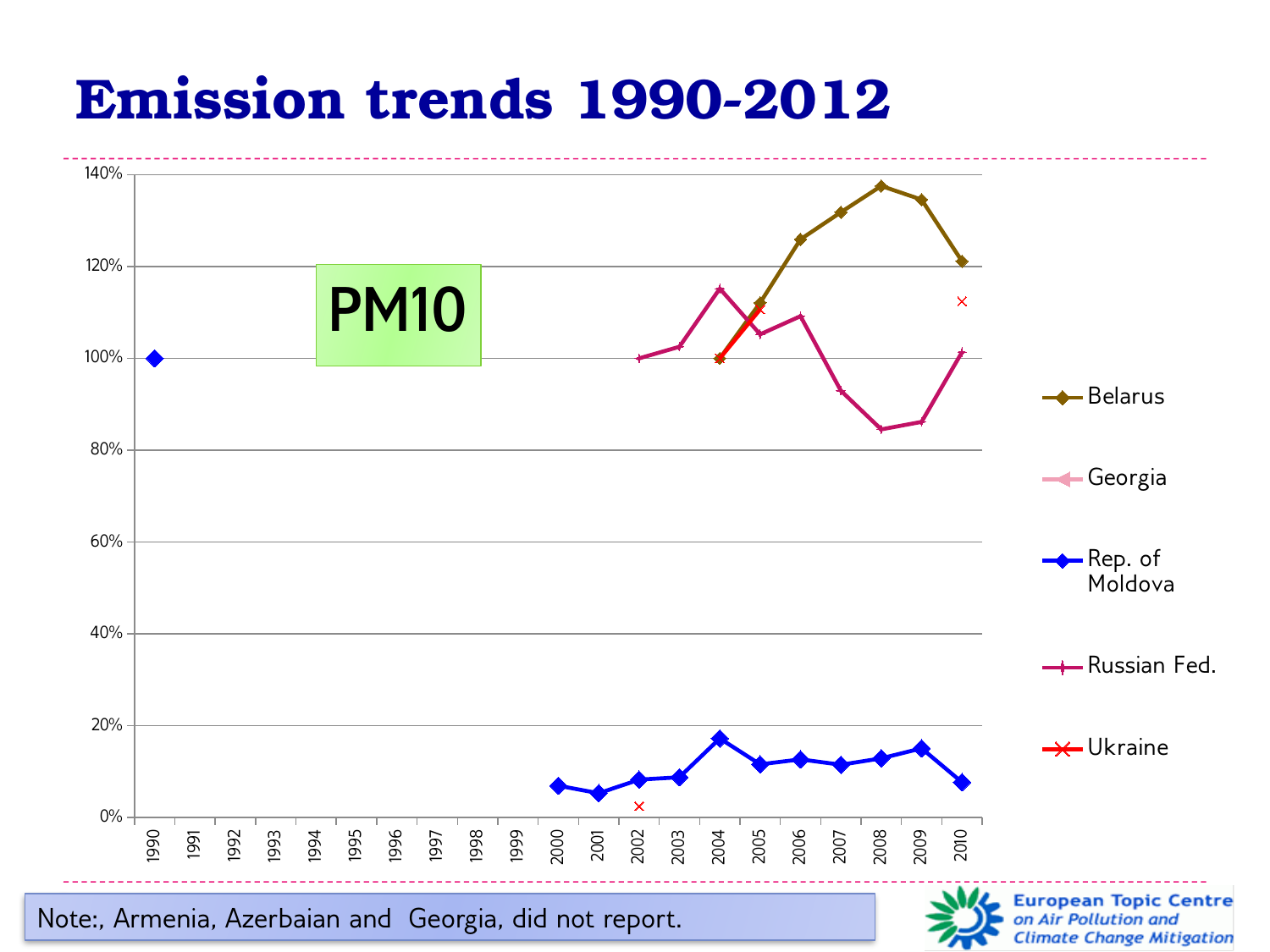

# Emission trends 1990-2012

### Chart: PM10

| Category | Bosnia & Herzegovina | FYR of Macedonia | Armenia | Azerbaian | Belarus | Georgia | Kazakhstan | Kyrgyzstan | Rep. of Moldova | Russian Fed. | Ukraine |
|---|---|---|---|---|---|---|---|---|---|---|---|
| 1990 | None | None | None | None | None | None | None | None | 1.0 | None | None |
| 1991 | None | None | None | None | None | None | None | None | None | None | None |
| 1992 | None | None | None | None | None | None | None | None | None | None | None |
| 1993 | None | None | None | None | None | None | None | None | None | None | None |
| 1994 | None | None | None | None | None | None | None | None | None | None | None |
| 1995 | None | None | None | None | None | None | None | None | None | None | None |
| 1996 | None | None | None | None | None | None | None | None | None | None | None |
| 1997 | None | None | None | None | None | None | None | None | None | None | None |
| 1998 | None | None | None | None | None | None | None | None | None | None | None |
| 1999 | None | None | None | None | None | None | None | None | None | None | None |
| 2000 | None | None | None | None | None | None | None | None | 0.06913056202500613 | None | None |
| 2001 | None | None | None | None | None | None | None | None | 0.05277753432213778 | None | None |
| 2002 | None | None | None | None | None | None | None | None | 0.08232826673204216 | 1.0 | 0.024671260165386136 |
| 2003 | None | None | None | None | None | None | None | None | 0.08753677371904879 | 1.0252939080869257 | None |
| 2004 | None | None | None | None | 1.0 | None | None | None | 0.1720397156165727 | 1.1519415746348416 | 1.0 |
| 2005 | None | None | None | None | 1.1210728682602902 | None | None | None | 0.11562270164255946 | 1.0523690773067331 | 1.106669989069696 |
| 2006 | None | None | None | None | 1.259332969397889 | None | None | None | 0.12653223829369942 | 1.0919130744567154 | None |
| 2007 | None | None | None | None | 1.318260090816474 | None | None | None | 0.11476464819808778 | 0.9294620591378696 | None |
| 2008 | None | None | None | None | 1.3755214278840038 | None | None | None | 0.12873866143662663 | 0.8453865336658355 | None |
| 2009 | None | None | None | None | 1.3457455326088883 | None | None | None | 0.15043515567541063 | 0.8617028856430353 | None |
| 2010 | None | None | None | None | 1.2115666031313752 | None | None | None | 0.07665788183378279 | 1.013537584609904 | 1.124292571681381 |
Note:, Armenia, Azerbaian and  Georgia, did not report.